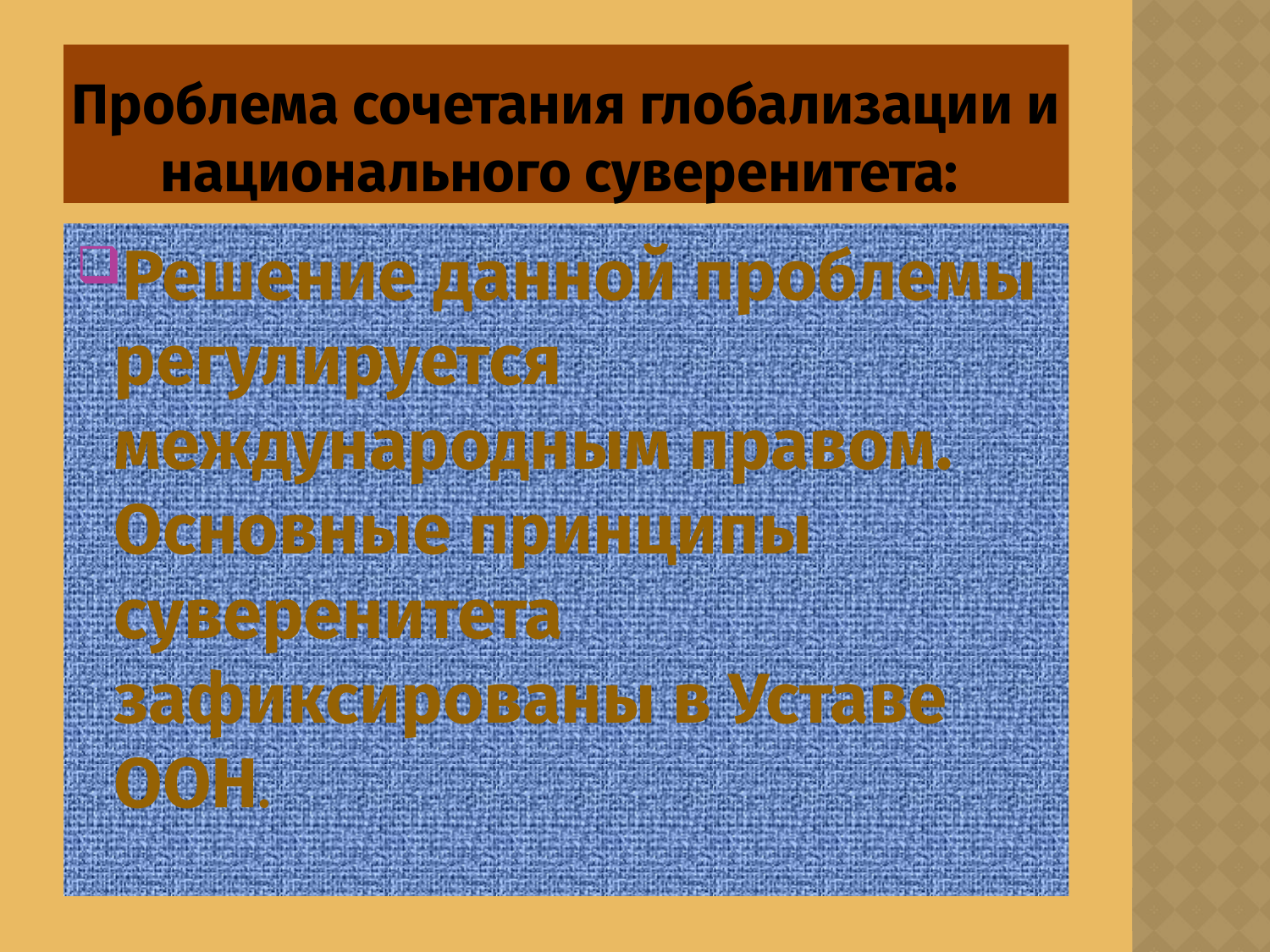

# Проблема сочетания глобализации и национального суверенитета:
Решение данной проблемы  регулируется международным правом. Основные принципы суверенитета зафиксированы в Уставе ООН.